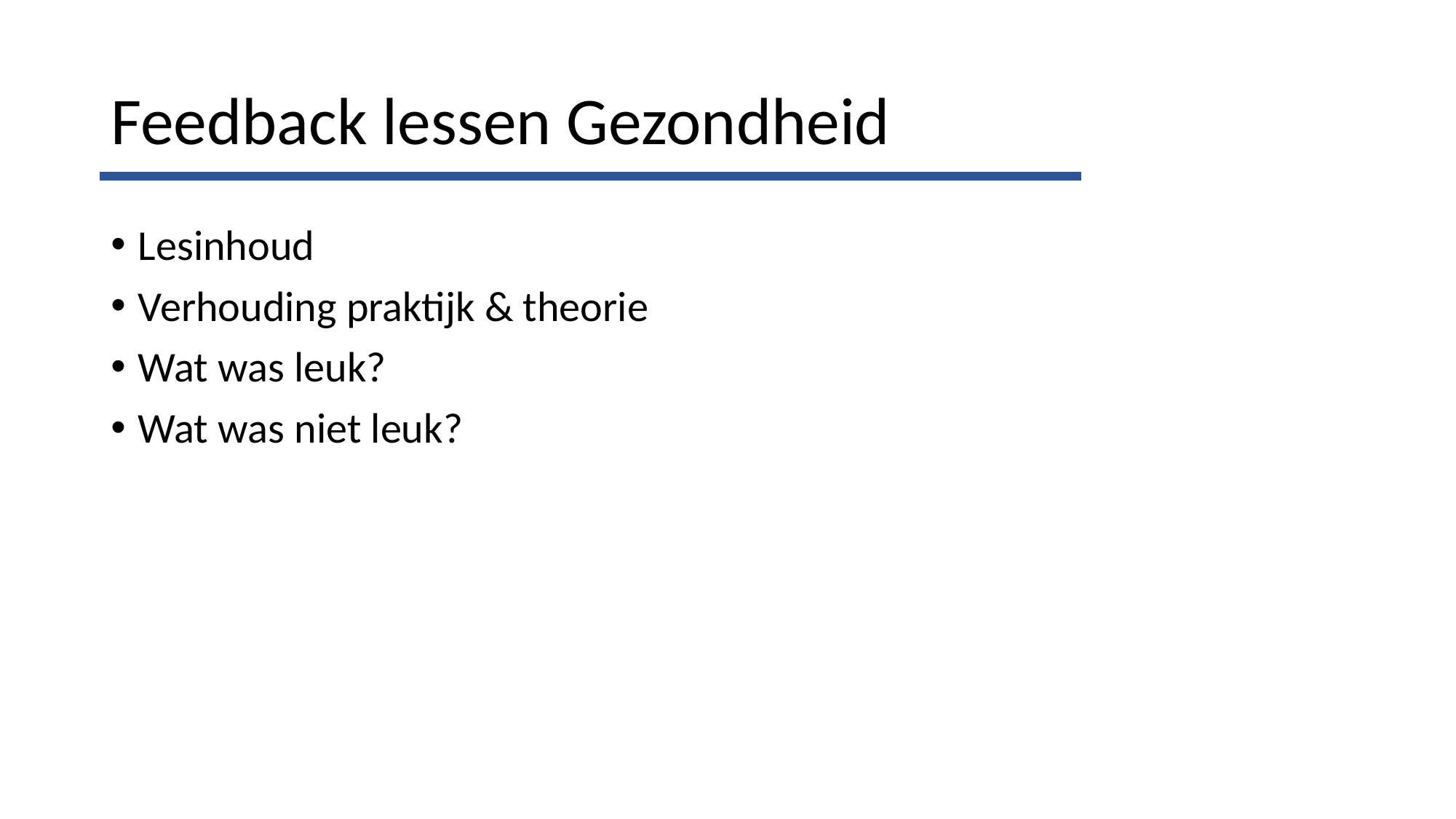

# Feedback lessen Gezondheid
Lesinhoud
Verhouding praktijk & theorie
Wat was leuk?
Wat was niet leuk?